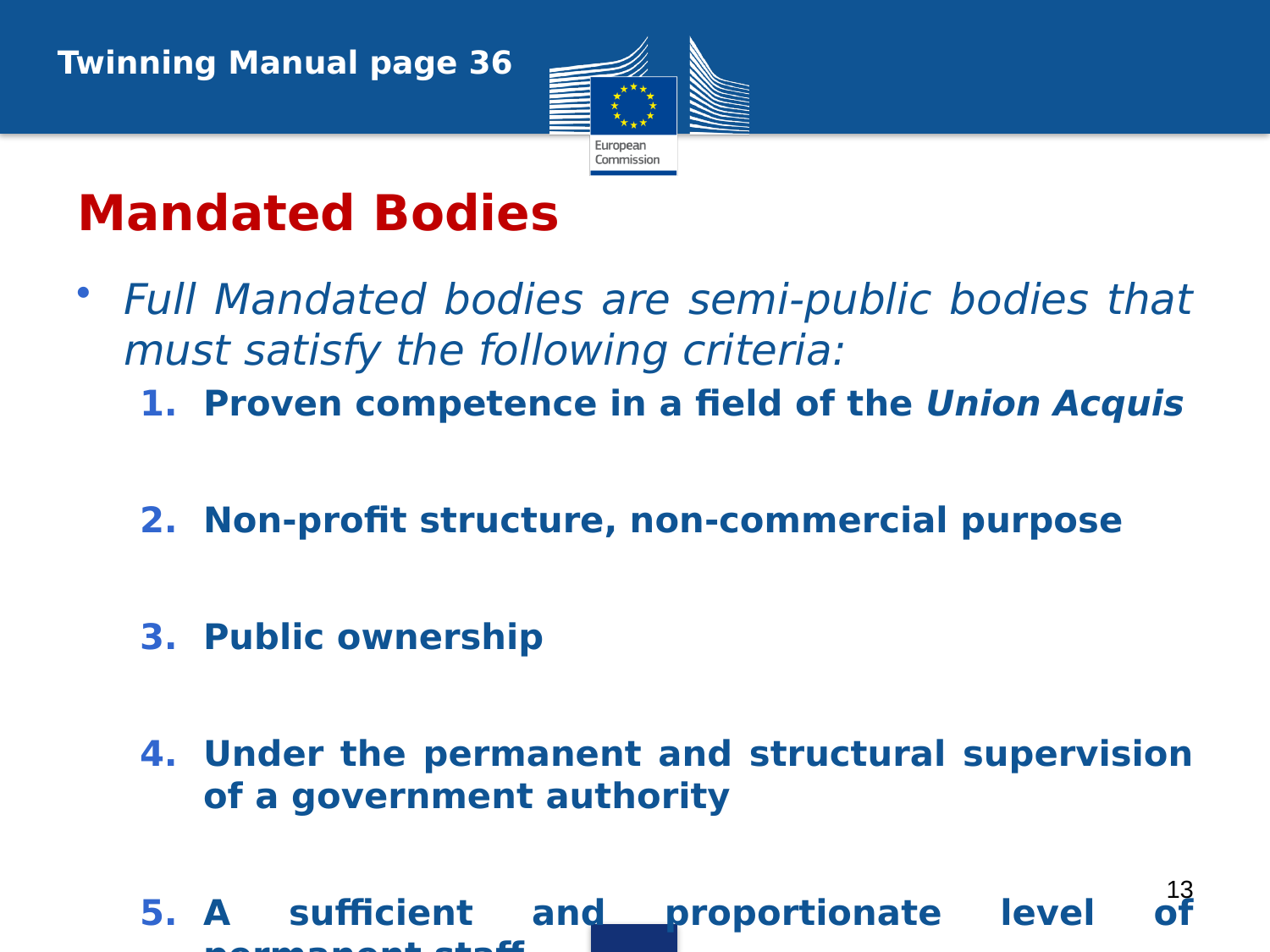

Twinning Manual page 36
# Mandated Bodies
Full Mandated bodies are semi-public bodies that must satisfy the following criteria:
Proven competence in a field of the Union Acquis

Non-profit structure, non-commercial purpose

Public ownership

Under the permanent and structural supervision of a government authority

A sufficient and proportionate level of permanent staff

13